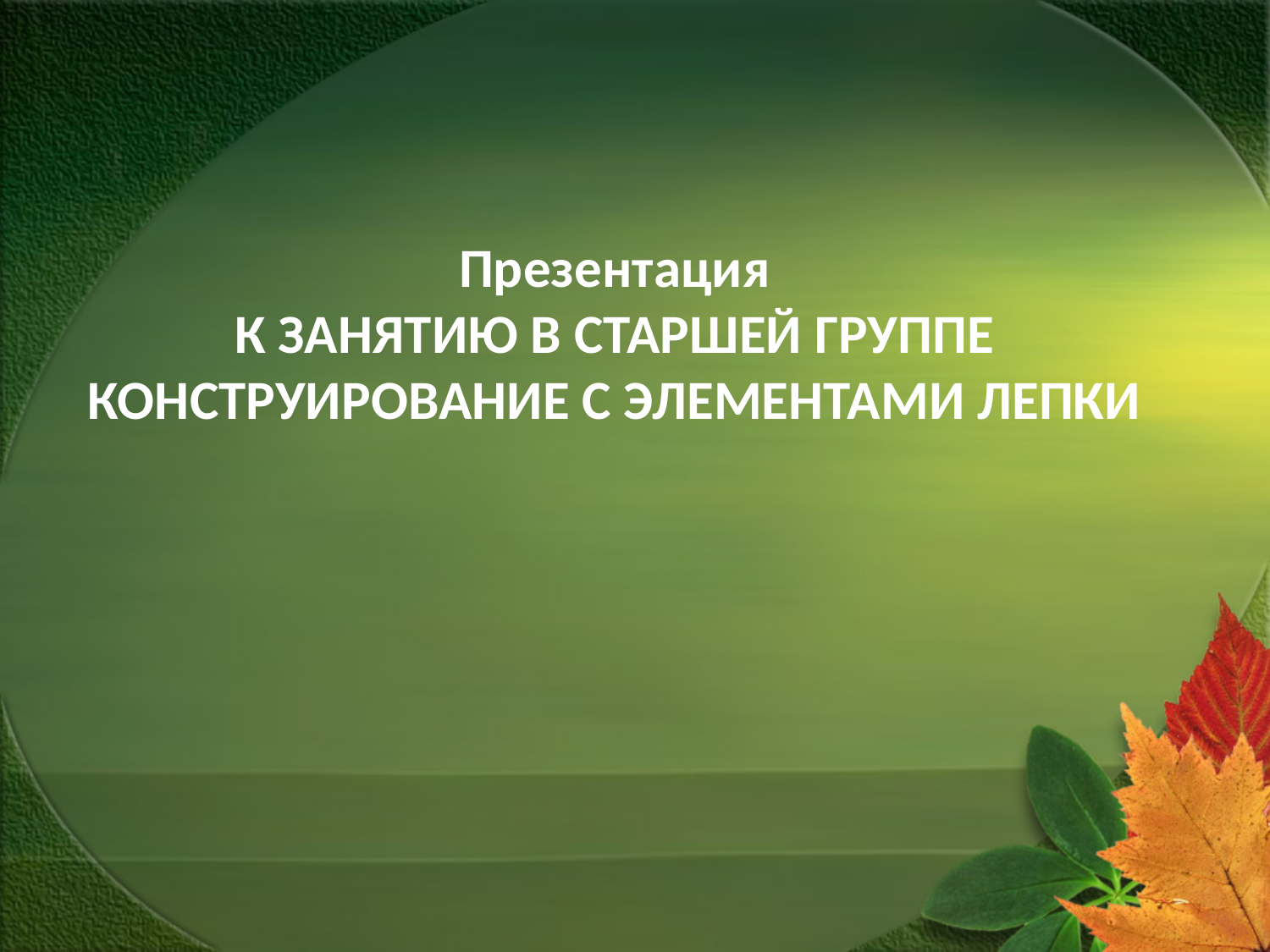

# Презентация К ЗАНЯТИЮ В СТАРШЕЙ ГРУППЕ КОНСТРУИРОВАНИЕ С ЭЛЕМЕНТАМИ ЛЕПКИ